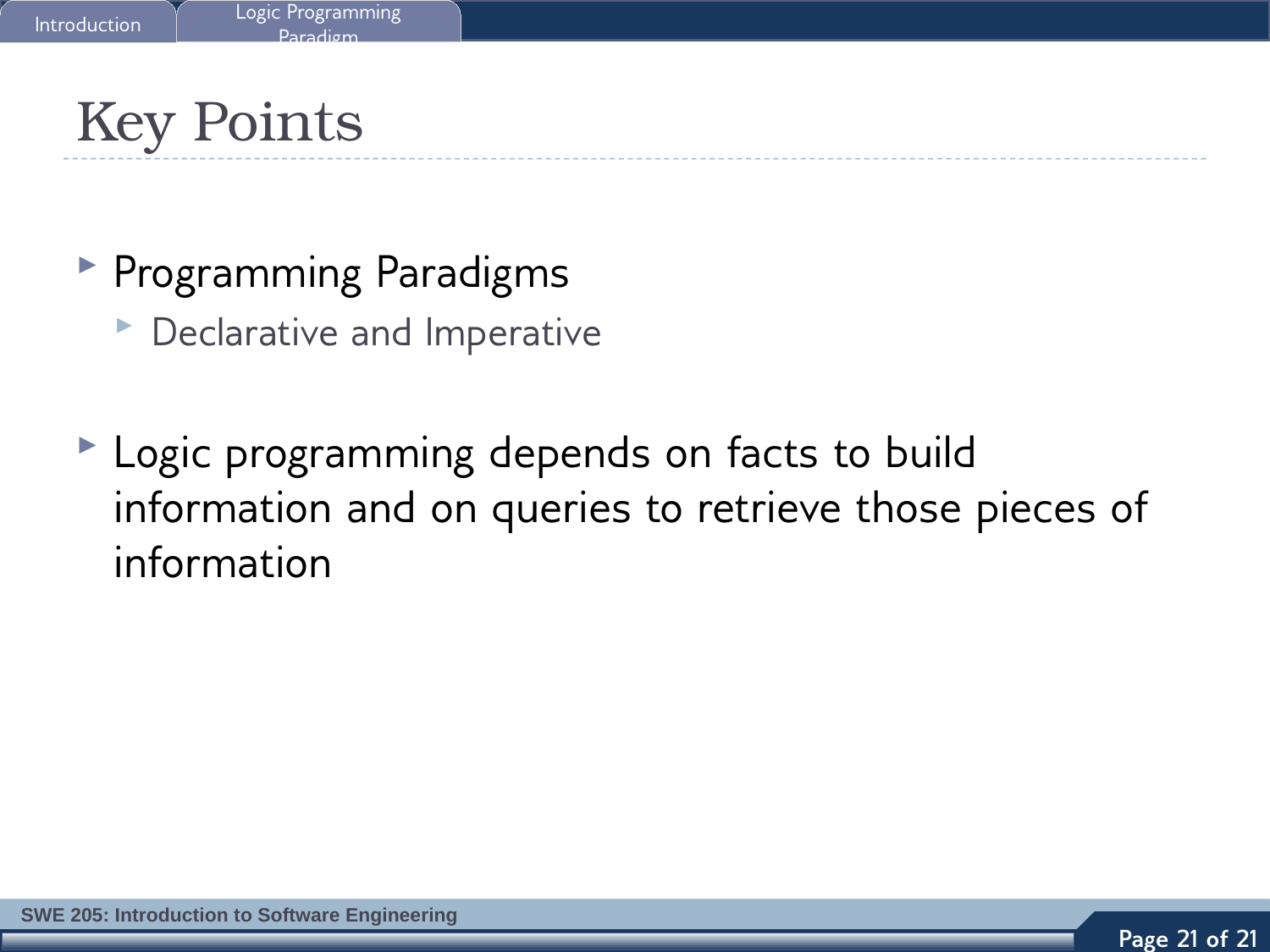

Introduction
Logic Programming Paradigm
# Key Points

Programming Paradigms
Declarative and Imperative

Logic programming depends on facts to build information and on queries to retrieve those pieces of information
20
Page 21 of 21